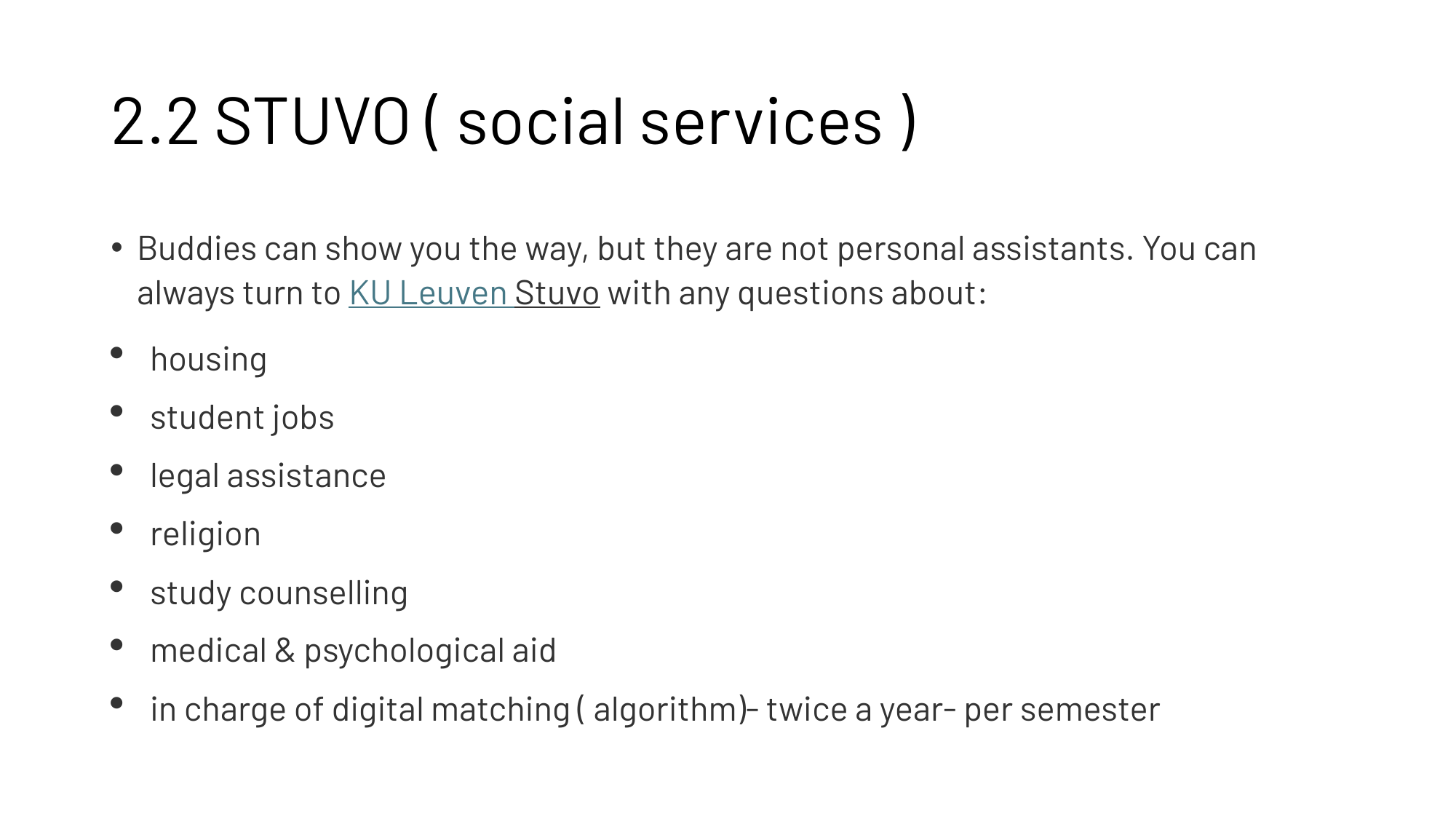

# 2.2 STUVO ( social services )
Buddies can show you the way, but they are not personal assistants. You can always turn to KU Leuven Stuvo with any questions about:
housing
student jobs
legal assistance
religion
study counselling
medical & psychological aid
in charge of digital matching ( algorithm)- twice a year- per semester